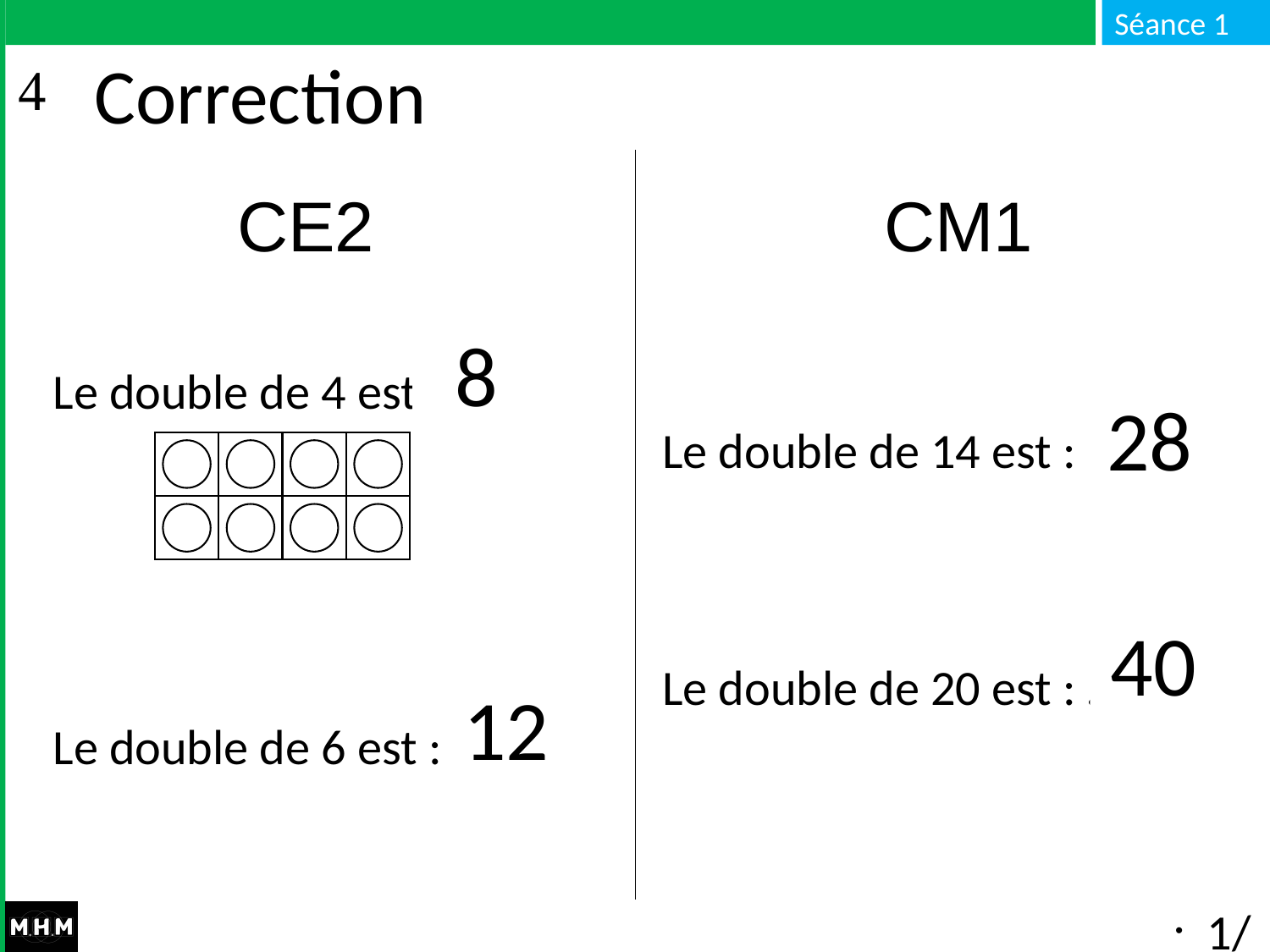

# Correction

CE2                          CM1
Le double de 4 est : …

Le double de 6 est : …

8
Le double de 14 est : …

Le double de 20 est : …

28

40
12
1/8